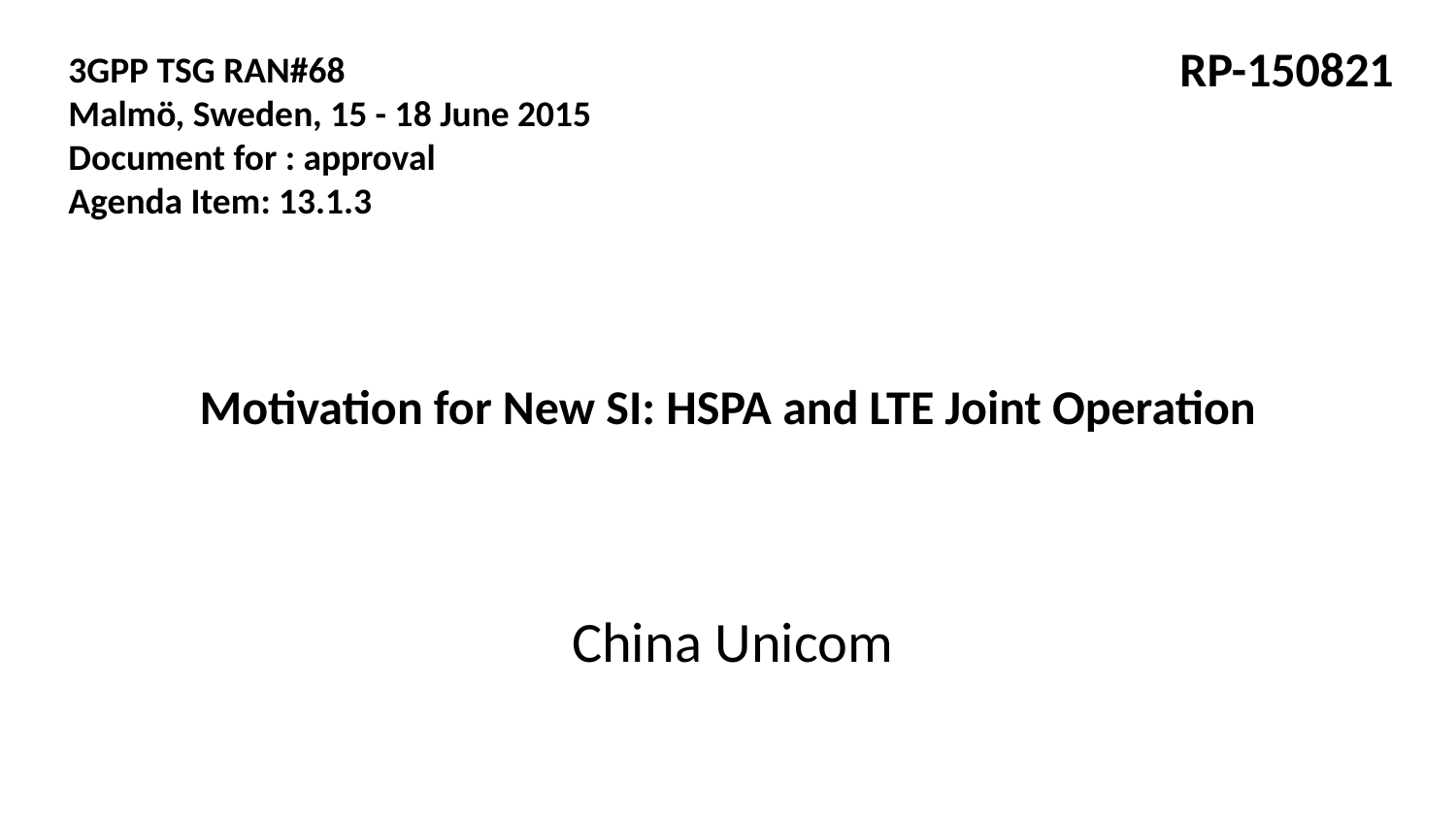

RP-150821
3GPP TSG RAN#68
Malmö, Sweden, 15 - 18 June 2015
Document for : approval
Agenda Item: 13.1.3
# Motivation for New SI: HSPA and LTE Joint Operation
China Unicom